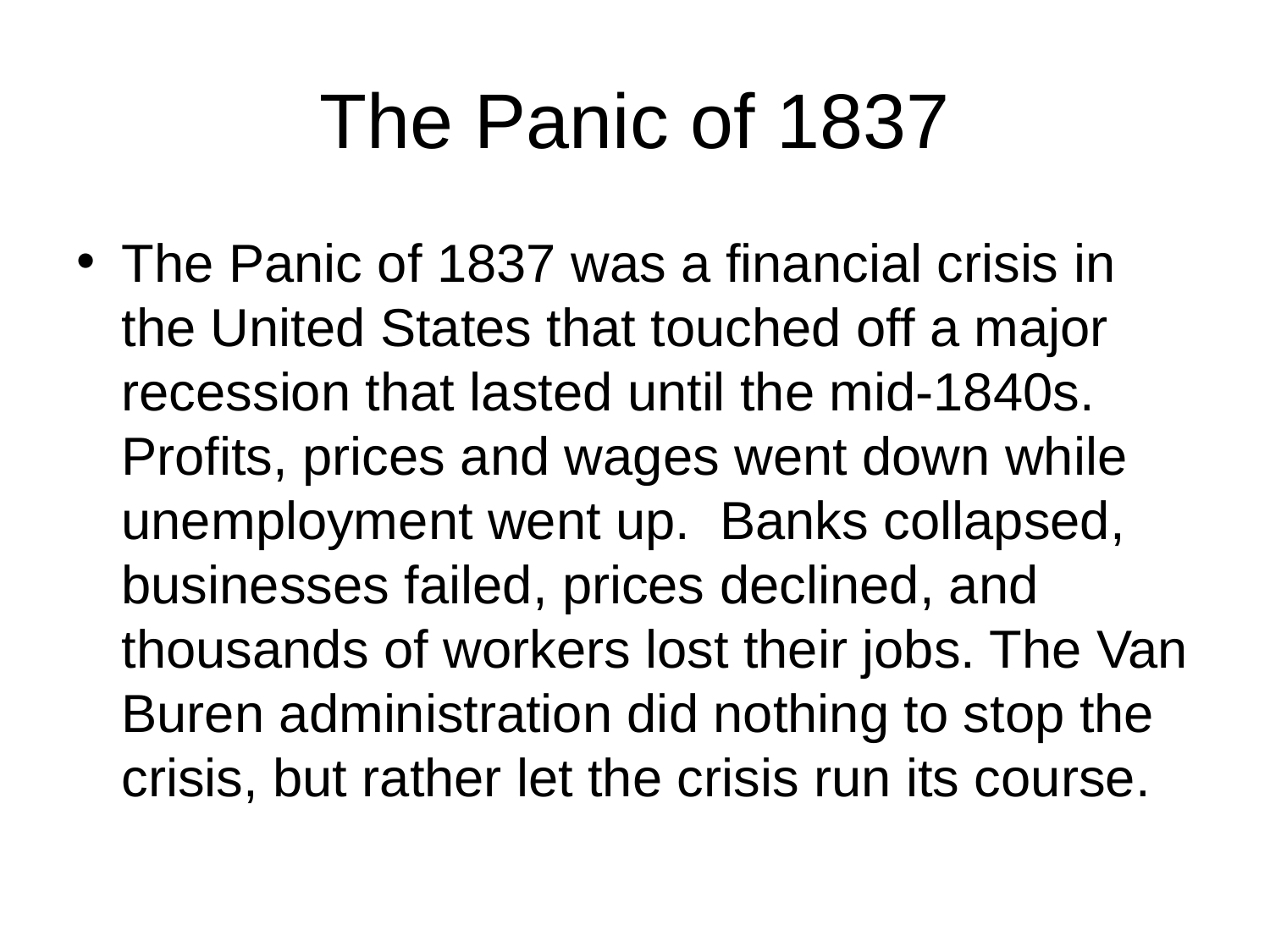

# The Panic of 1837
The Panic of 1837 was a financial crisis in the United States that touched off a major recession that lasted until the mid-1840s. Profits, prices and wages went down while unemployment went up.  Banks collapsed, businesses failed, prices declined, and thousands of workers lost their jobs. The Van Buren administration did nothing to stop the crisis, but rather let the crisis run its course.